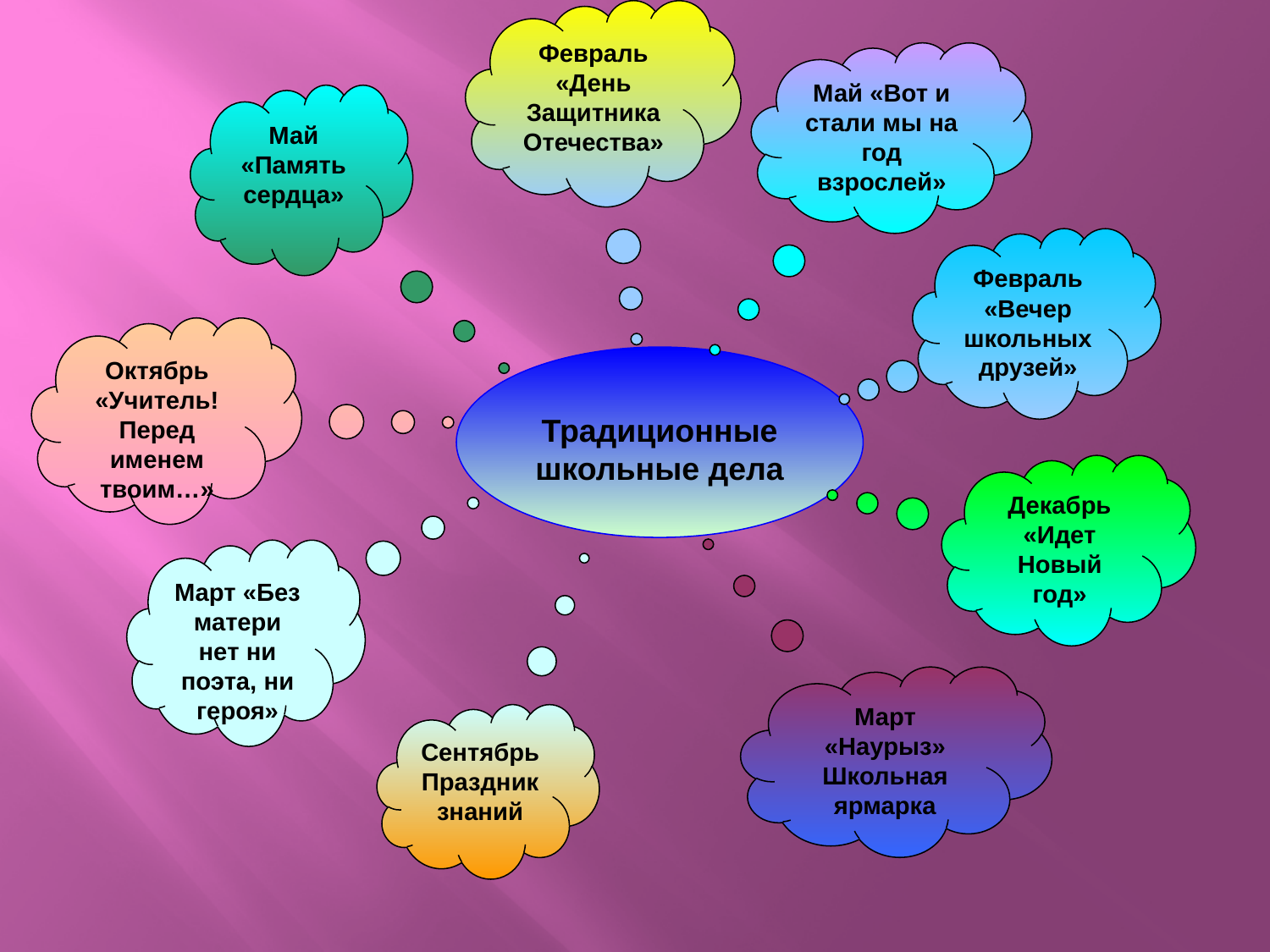

Февраль «День Защитника Отечества»
Май «Вот и стали мы на год взрослей»
Май «Память сердца»
Февраль «Вечер школьных друзей»
Октябрь «Учитель! Перед именем твоим…»

Традиционные школьные дела

Декабрь
«Идет Новый год»
Март «Без матери нет ни поэта, ни героя»

Март «Наурыз» Школьная ярмарка
Сентябрь
Праздник знаний